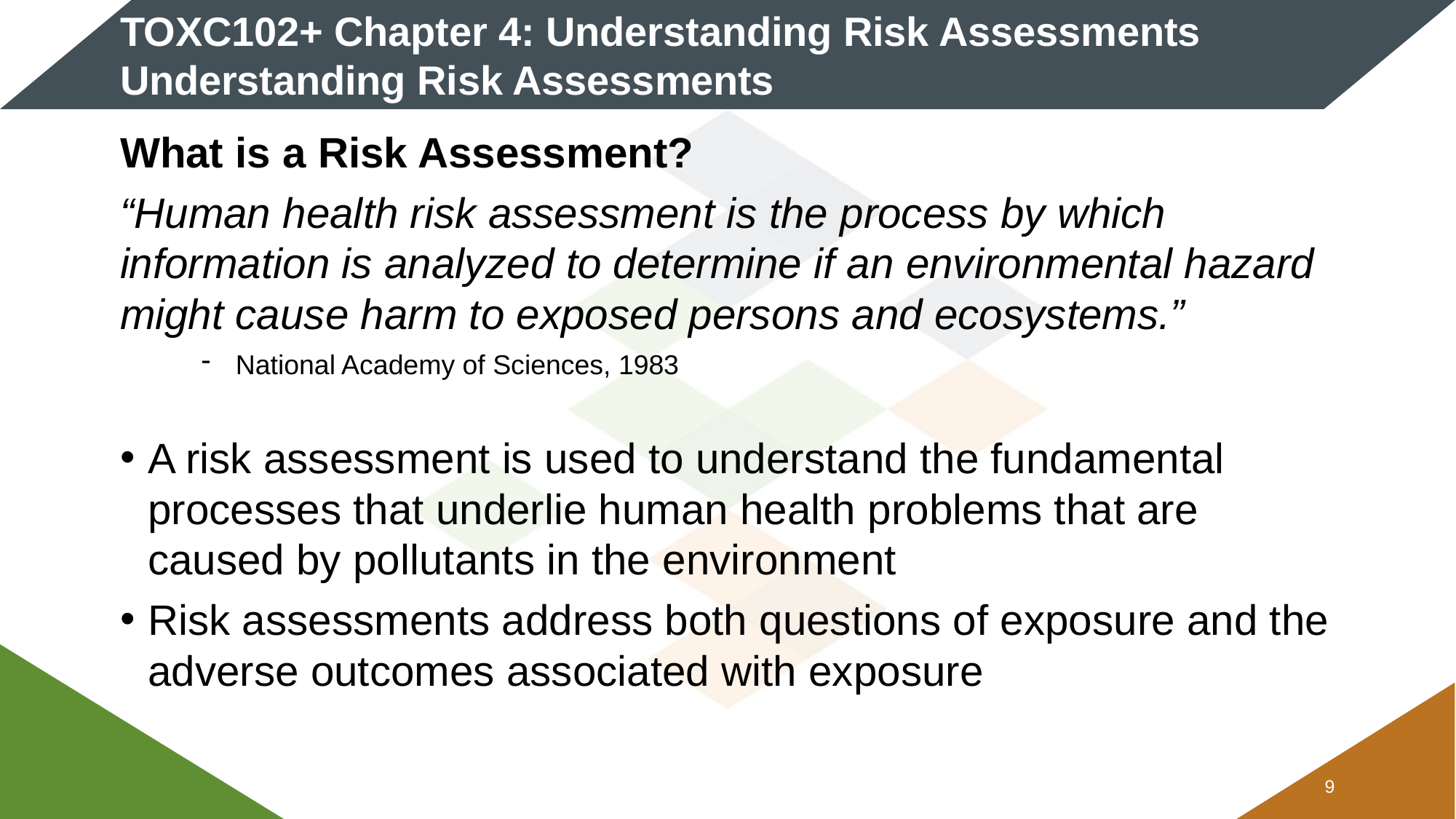

# TOXC102+ Chapter 4: Understanding Risk Assessments Understanding Risk Assessments
What is a Risk Assessment?
“Human health risk assessment is the process by which information is analyzed to determine if an environmental hazard might cause harm to exposed persons and ecosystems.”
National Academy of Sciences, 1983

A risk assessment is used to understand the fundamental processes that underlie human health problems that are caused by pollutants in the environment
Risk assessments address both questions of exposure and the adverse outcomes associated with exposure

9